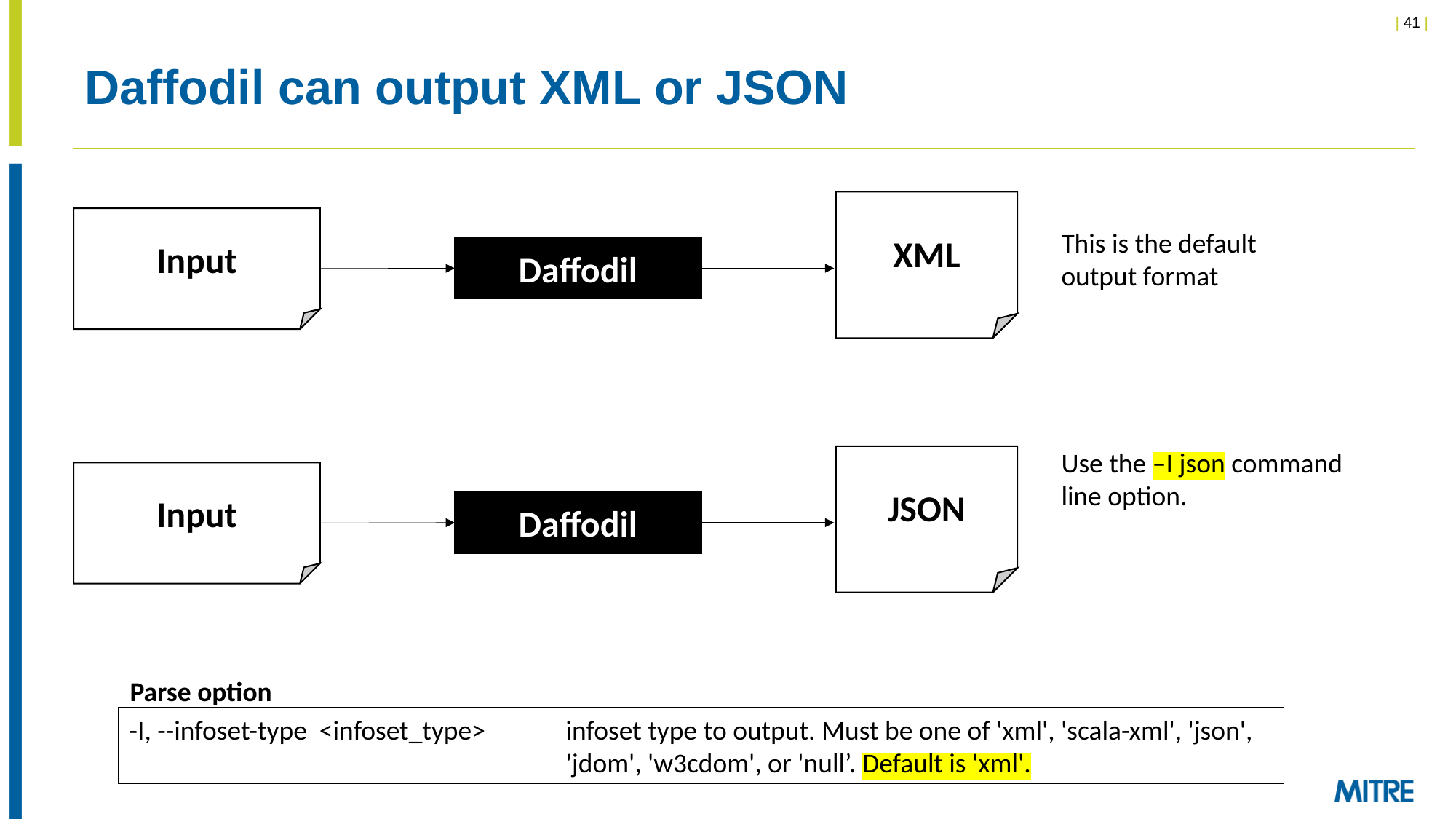

# Daffodil can output XML or JSON
XML
Input
This is the default output format
Daffodil
Use the –I json command line option.
JSON
Input
Daffodil
Parse option
-I, --infoset-type  <infoset_type>     	infoset type to output. Must be one of 'xml', 'scala-xml', 'json',
                                         		'jdom', 'w3cdom', or 'null’. Default is 'xml'.